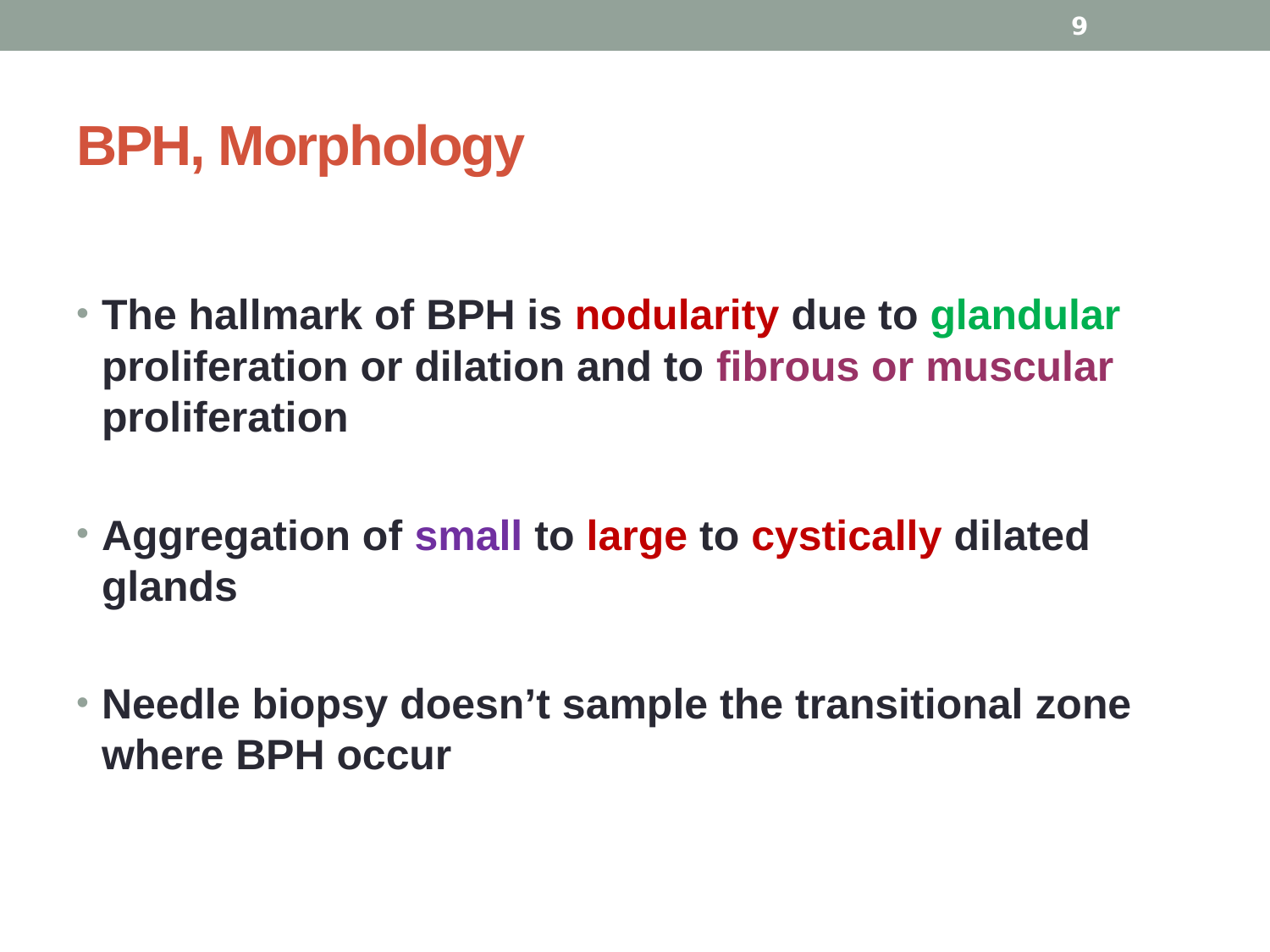

9
# BPH, Morphology

The hallmark of BPH is nodularity due to glandular proliferation or dilation and to fibrous or muscular proliferation

Aggregation of small to large to cystically dilated glands

Needle biopsy doesn’t sample the transitional zone where BPH occur